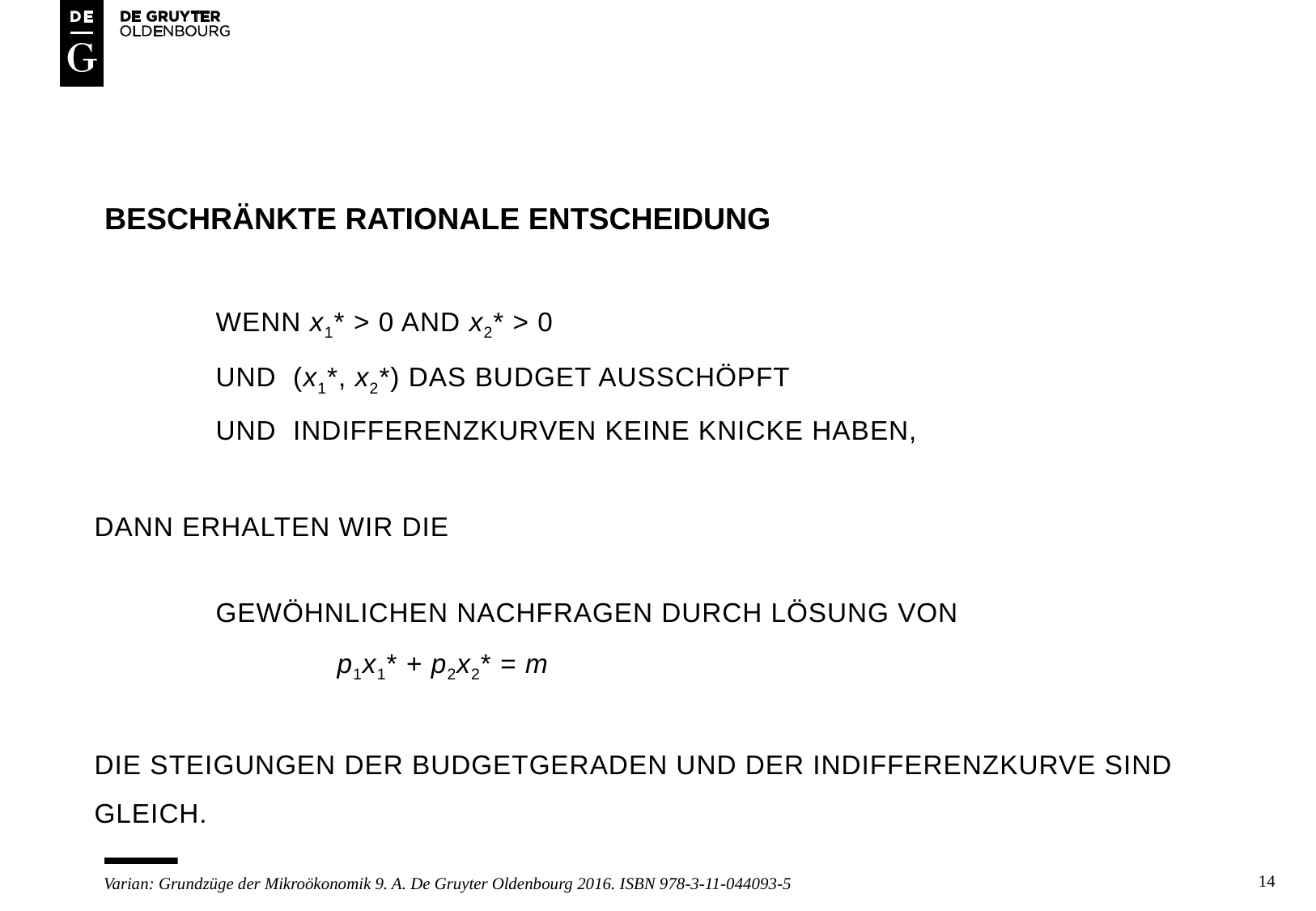

# Beschränkte rationale Entscheidung
	Wenn x1* > 0 and x2* > 0
	und  (x1*, x2*) das Budget ausschöpft
	und  Indifferenzkurven keine Knicke haben,
dann erhalten wir die
	gewöhnlichen Nachfragen durch Lösung von
		p1x1* + p2x2* = m
die Steigungen der Budgetgeraden und der Indifferenzkurve sind gleich.

14
Varian: Grundzüge der Mikroökonomik 9. A. De Gruyter Oldenbourg 2016. ISBN 978-3-11-044093-5